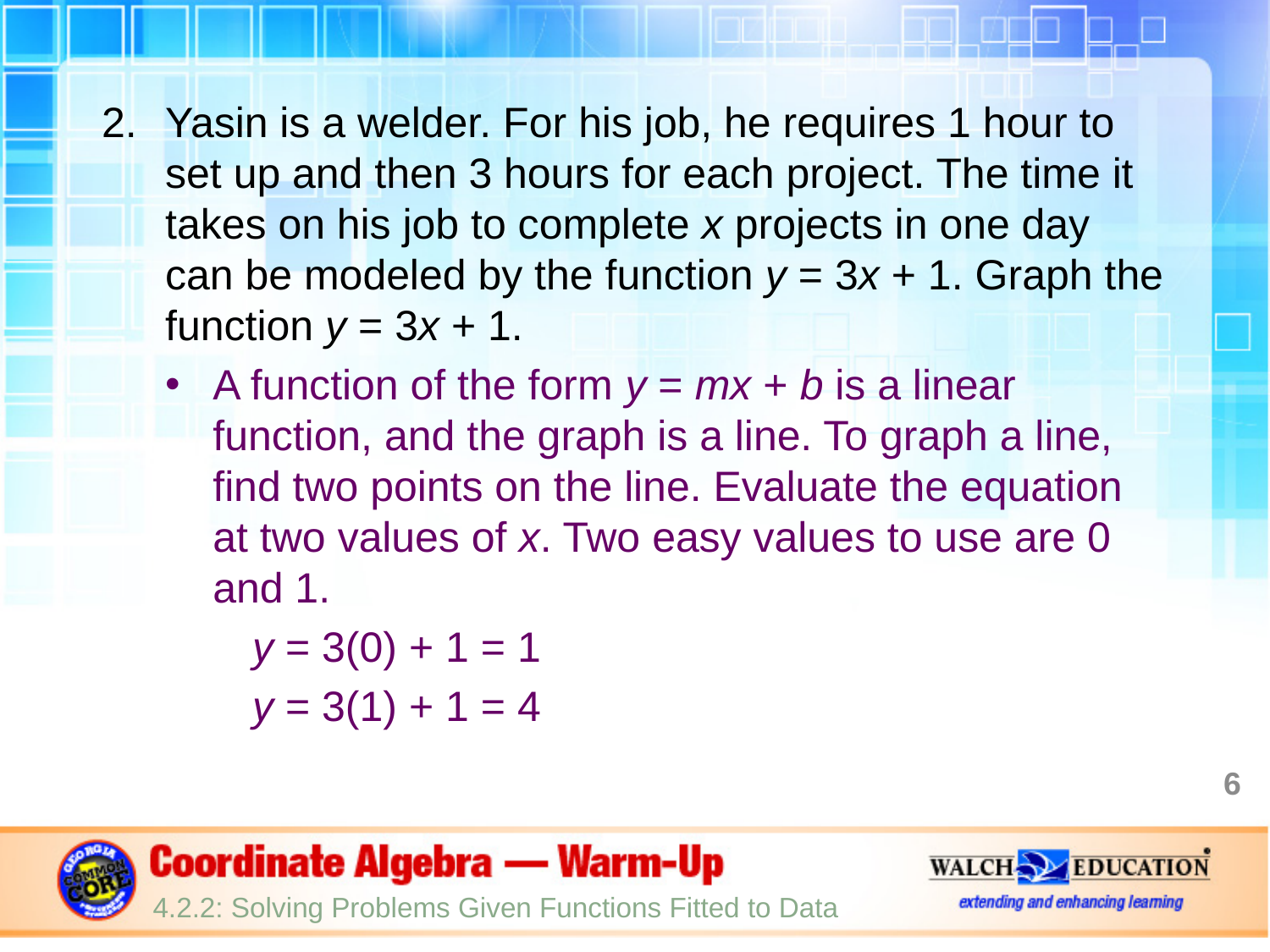

Yasin is a welder. For his job, he requires 1 hour to set up and then 3 hours for each project. The time it takes on his job to complete x projects in one day can be modeled by the function y = 3x + 1. Graph the function y = 3x + 1.
A function of the form y = mx + b is a linear function, and the graph is a line. To graph a line, find two points on the line. Evaluate the equation at two values of x. Two easy values to use are 0 and 1.
  y = 3(0) + 1 = 1
  y = 3(1) + 1 = 4
6
4.2.2: Solving Problems Given Functions Fitted to Data